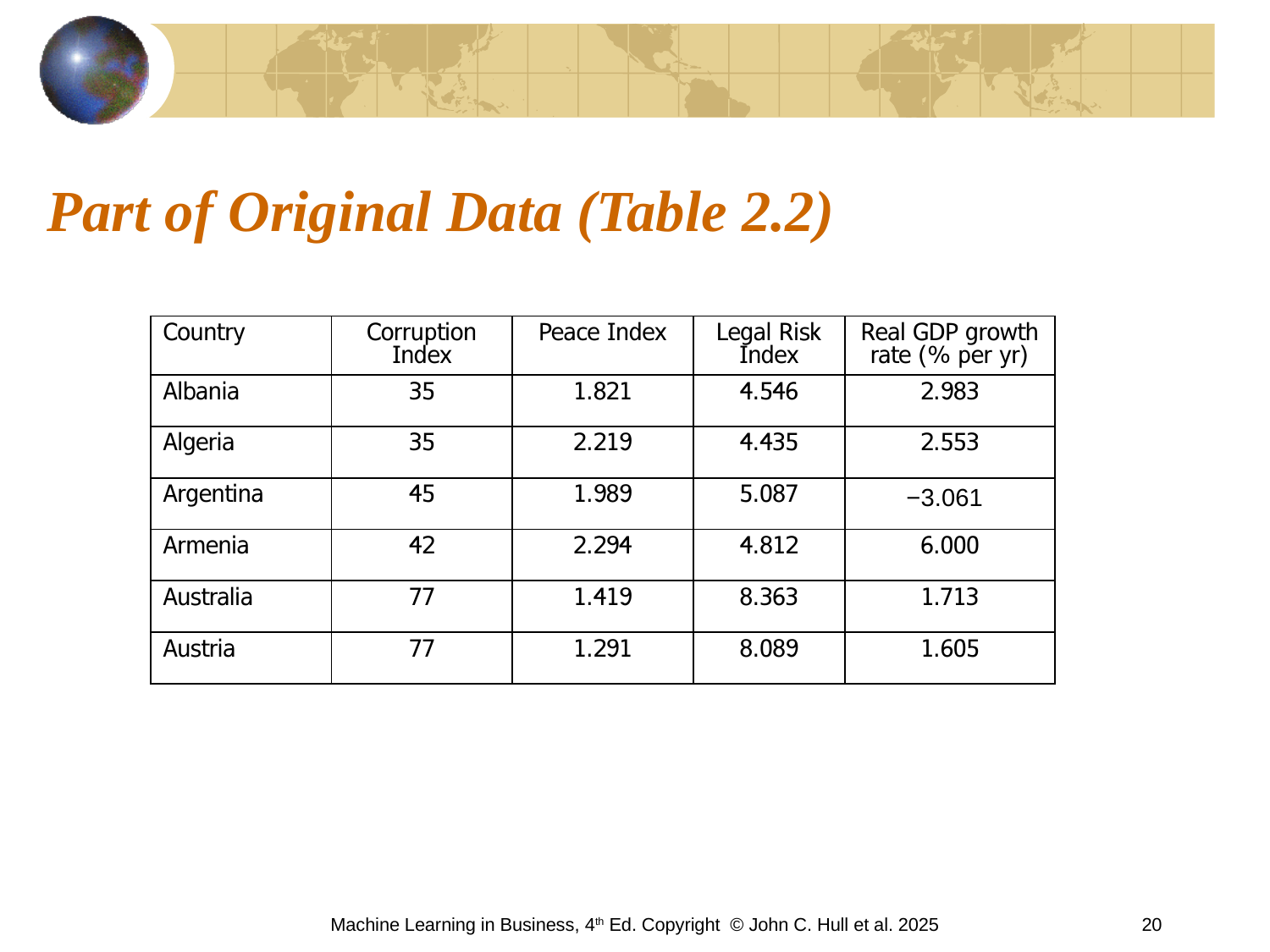

# Part of Original Data (Table 2.2)
| Country | Corruption Index | Peace Index | Legal Risk Index | Real GDP growth rate (% per yr) |
| --- | --- | --- | --- | --- |
| Albania | 35 | 1.821 | 4.546 | 2.983 |
| Algeria | 35 | 2.219 | 4.435 | 2.553 |
| Argentina | 45 | 1.989 | 5.087 | −3.061 |
| Armenia | 42 | 2.294 | 4.812 | 6.000 |
| Australia | 77 | 1.419 | 8.363 | 1.713 |
| Austria | 77 | 1.291 | 8.089 | 1.605 |
Machine Learning in Business, 4th Ed. Copyright  © John C. Hull et al. 2025
20